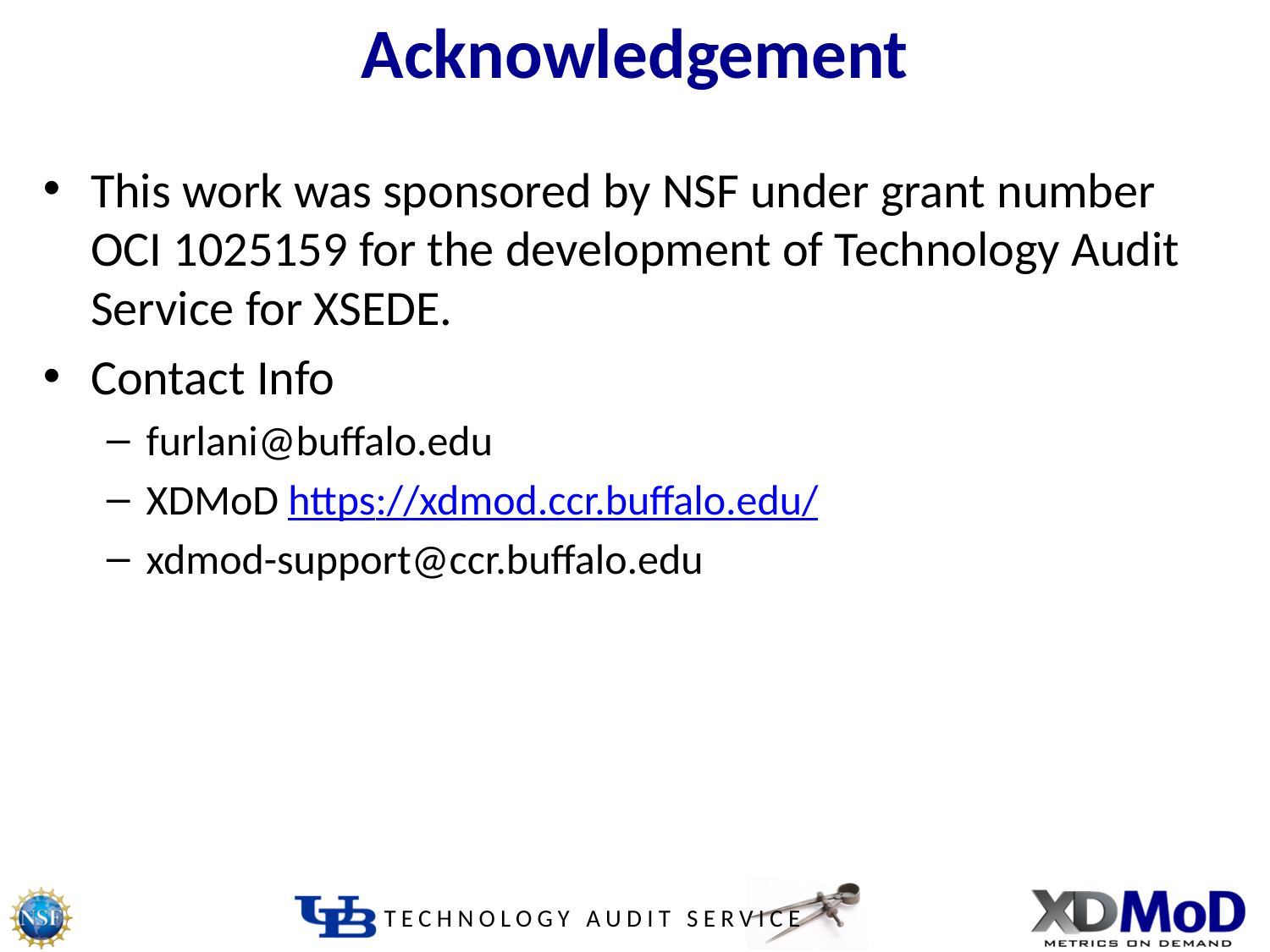

# Acknowledgement
This work was sponsored by NSF under grant number OCI 1025159 for the development of Technology Audit Service for XSEDE.
Contact Info
furlani@buffalo.edu
XDMoD https://xdmod.ccr.buffalo.edu/
xdmod-support@ccr.buffalo.edu